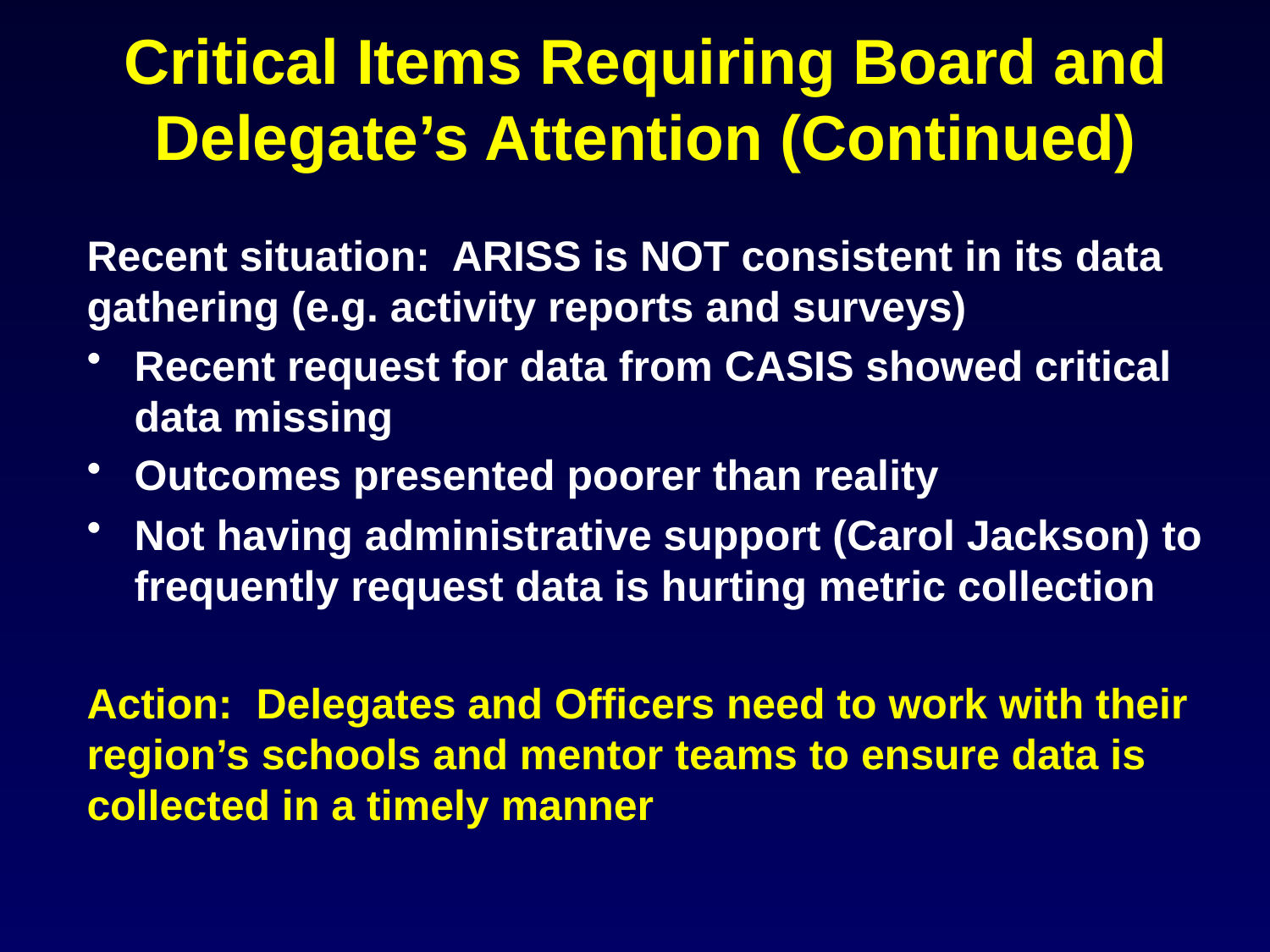

# Critical Items Requiring Board and Delegate’s Attention (Continued)
Recent situation:  ARISS is NOT consistent in its data gathering (e.g. activity reports and surveys)
Recent request for data from CASIS showed critical data missing
Outcomes presented poorer than reality
Not having administrative support (Carol Jackson) to frequently request data is hurting metric collection

Action:  Delegates and Officers need to work with their region’s schools and mentor teams to ensure data is collected in a timely manner